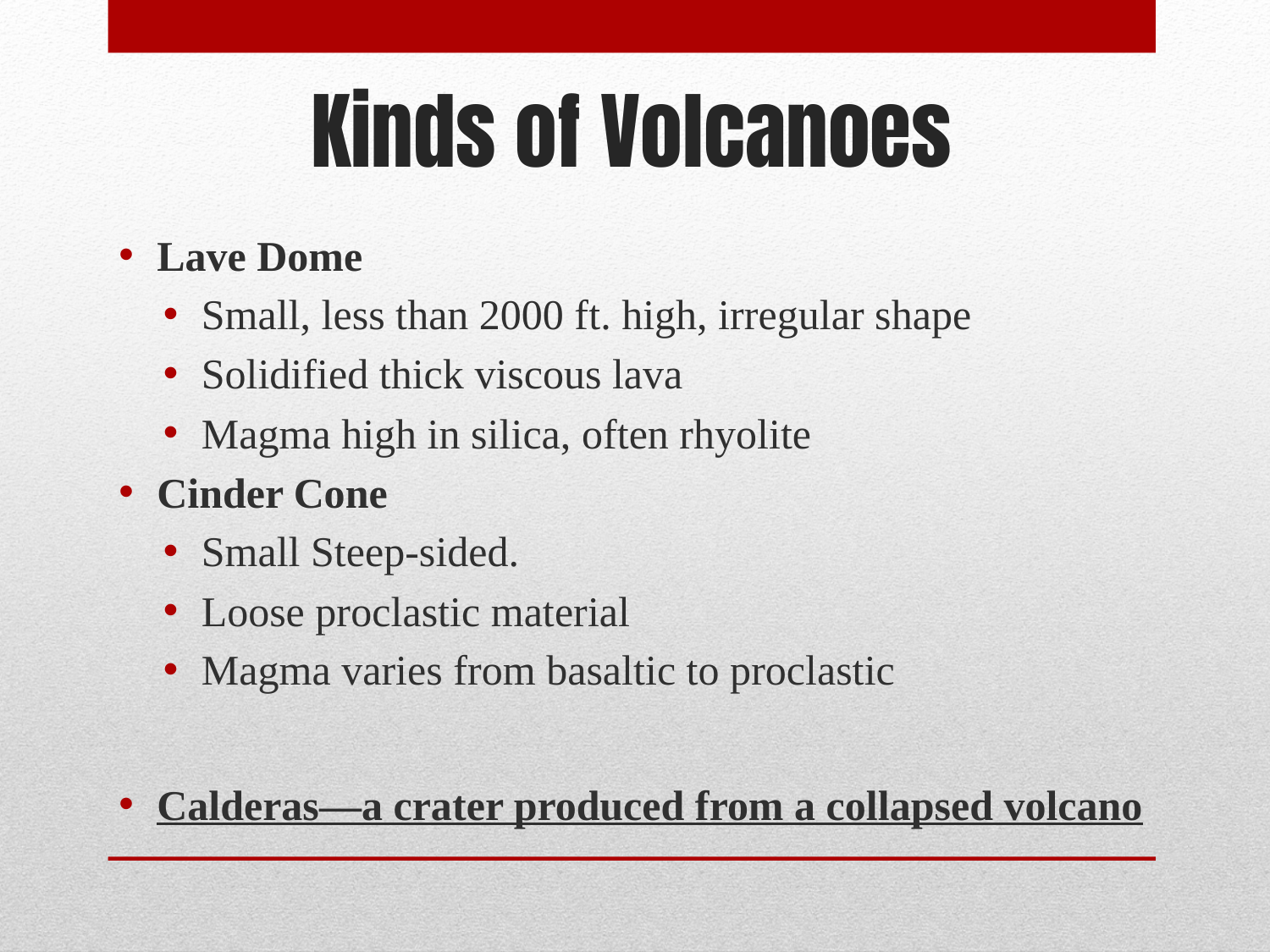

# Kinds of Volcanoes
Lave Dome
Small, less than 2000 ft. high, irregular shape
Solidified thick viscous lava
Magma high in silica, often rhyolite
Cinder Cone
Small Steep-sided.
Loose proclastic material
Magma varies from basaltic to proclastic

Calderas—a crater produced from a collapsed volcano